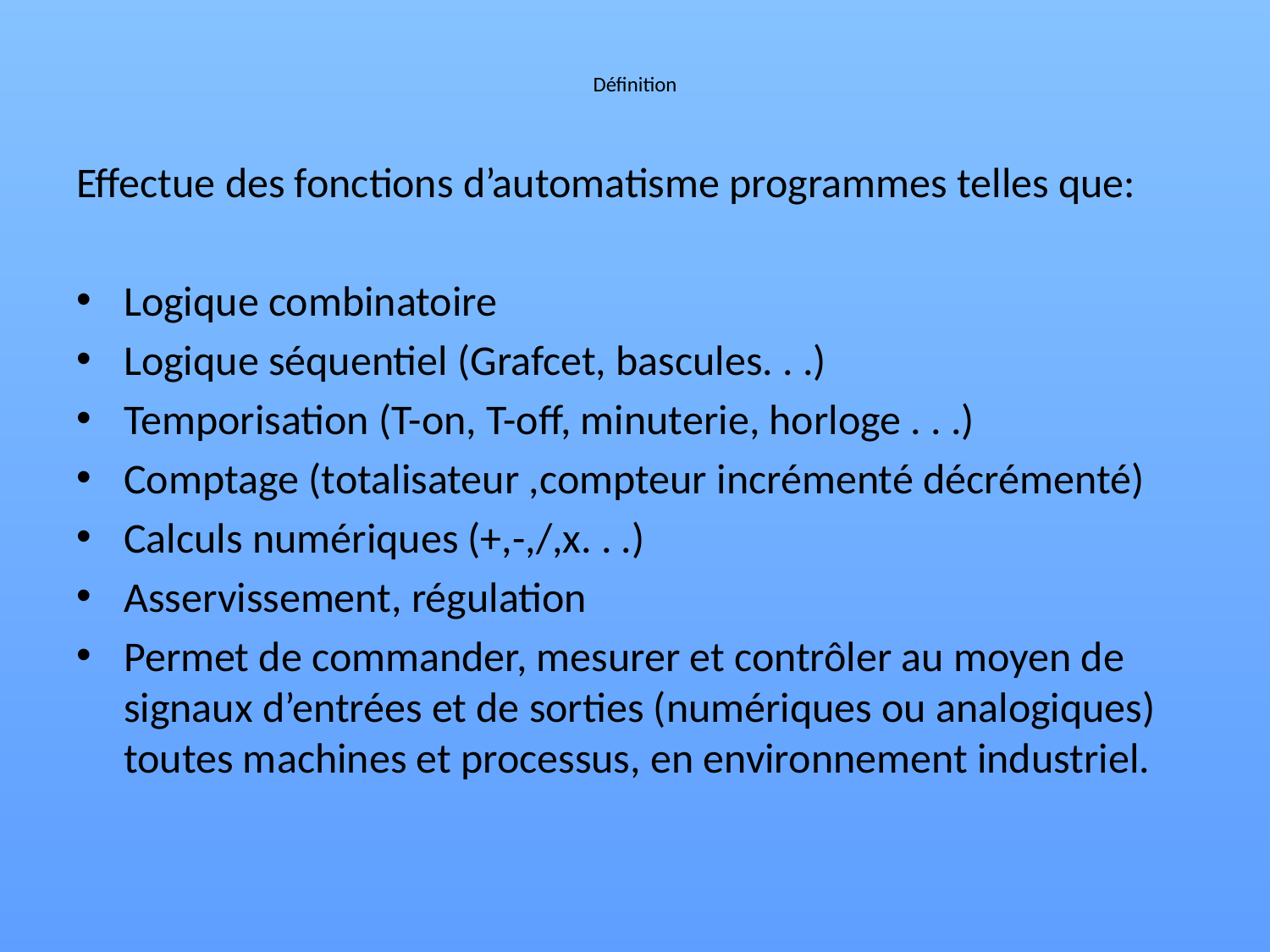

# Définition
Effectue des fonctions d’automatisme programmes telles que:

Logique combinatoire
Logique séquentiel (Grafcet, bascules. . .)
Temporisation (T-on, T-off, minuterie, horloge . . .)
Comptage (totalisateur ,compteur incrémenté décrémenté)
Calculs numériques (+,-,/,x. . .)
Asservissement, régulation
Permet de commander, mesurer et contrôler au moyen de signaux d’entrées et de sorties (numériques ou analogiques) toutes machines et processus, en environnement industriel.